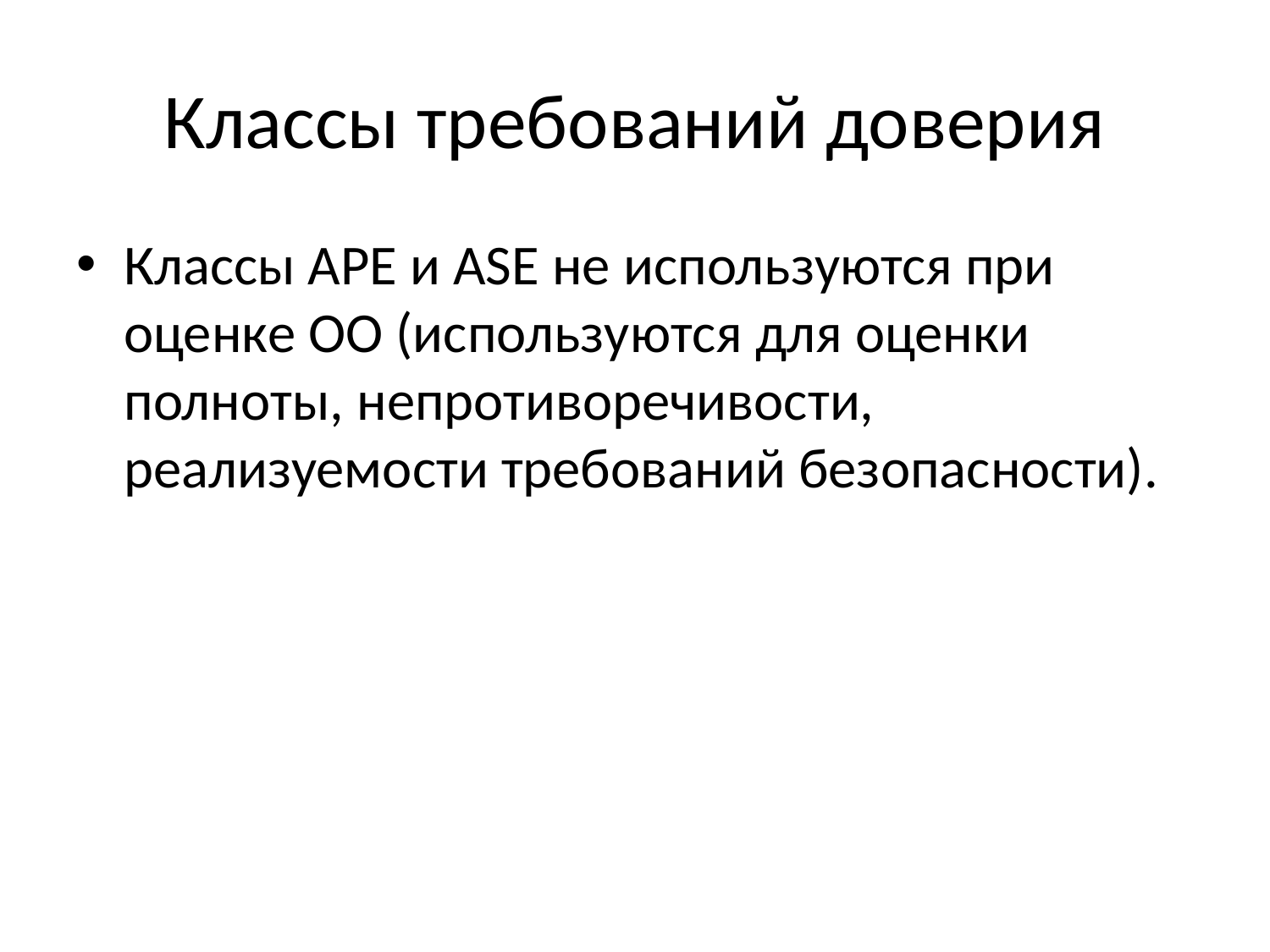

# Классы требований доверия
Классы APE и ASE не используются при оценке ОО (используются для оценки полноты, непротиворечивости, реализуемости требований безопасности).